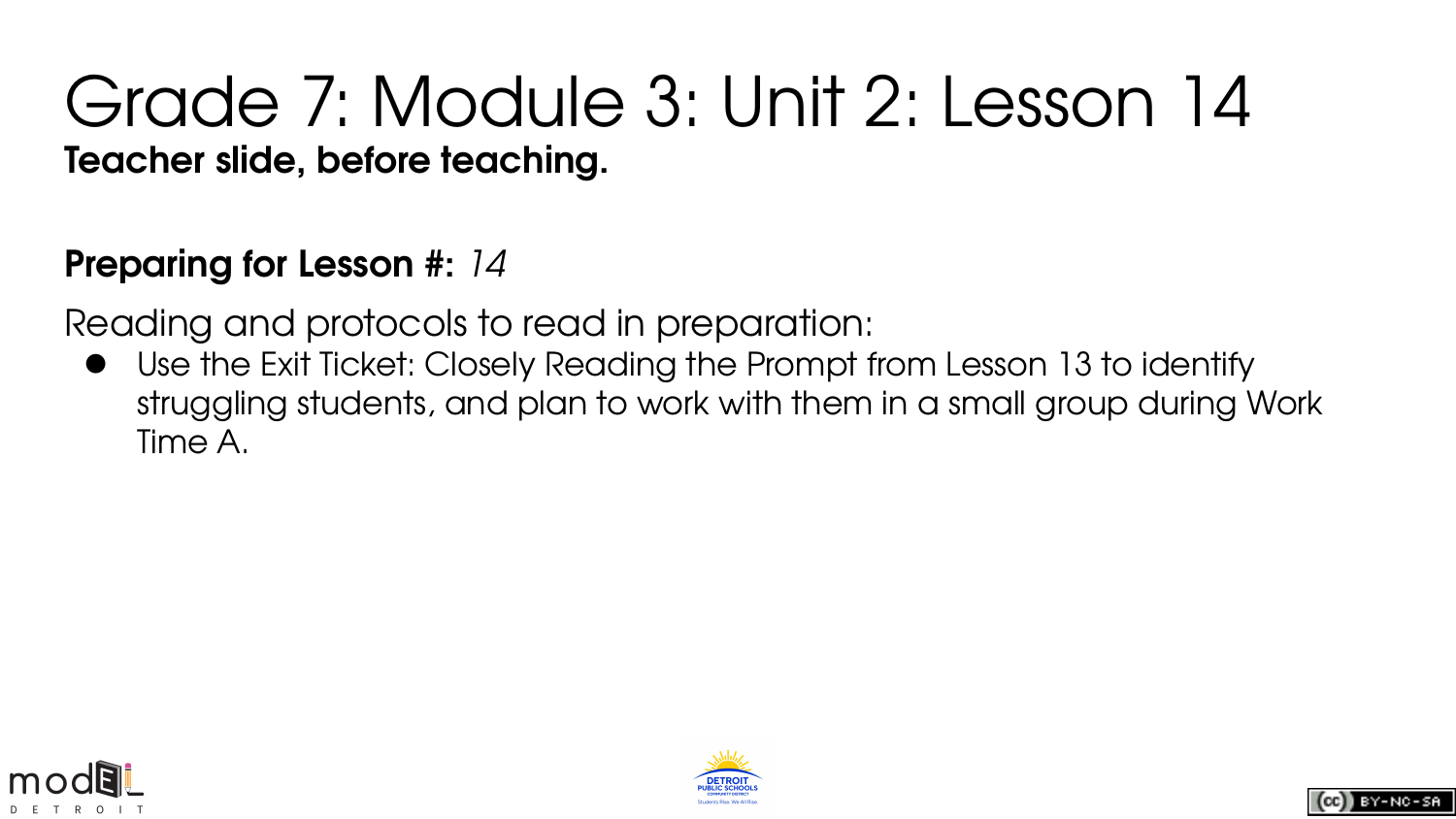

Grade 7: Module 3: Unit 2: Lesson 14
Teacher slide, before teaching.

Preparing for Lesson #: 14
Reading and protocols to read in preparation:
Use the Exit Ticket: Closely Reading the Prompt from Lesson 13 to identify struggling students, and plan to work with them in a small group during Work Time A.